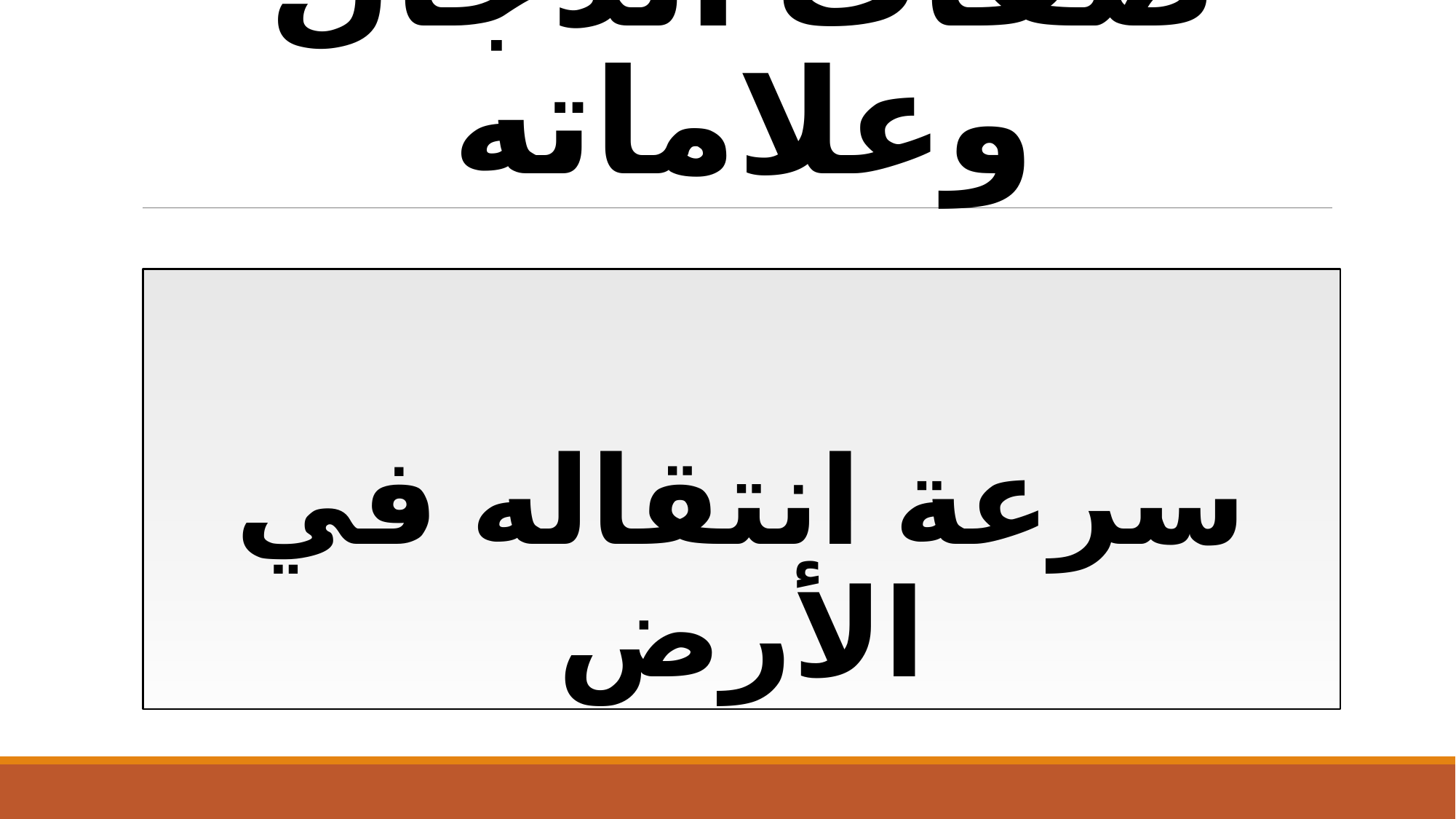

# صفات الدجال وعلاماته

سرعة انتقاله في الأرض